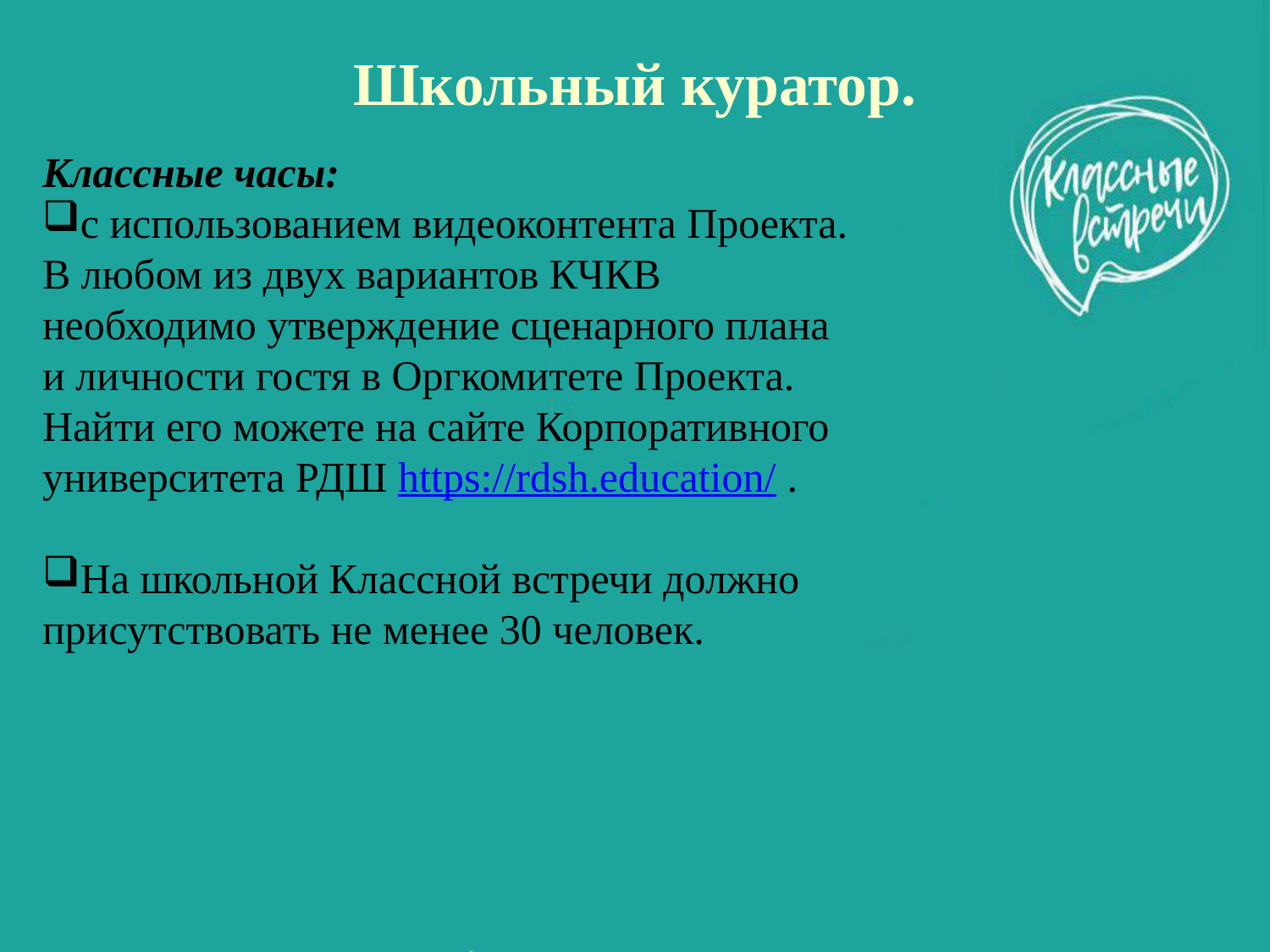

# Школьный куратор.
Классные часы:
с использованием видеоконтента Проекта.
В любом из двух вариантов КЧКВ необходимо утверждение сценарного плана и личности гостя в Оргкомитете Проекта. Найти его можете на сайте Корпоративного университета РДШ https://rdsh.education/ .

На школьной Классной встречи должно присутствовать не менее 30 человек.